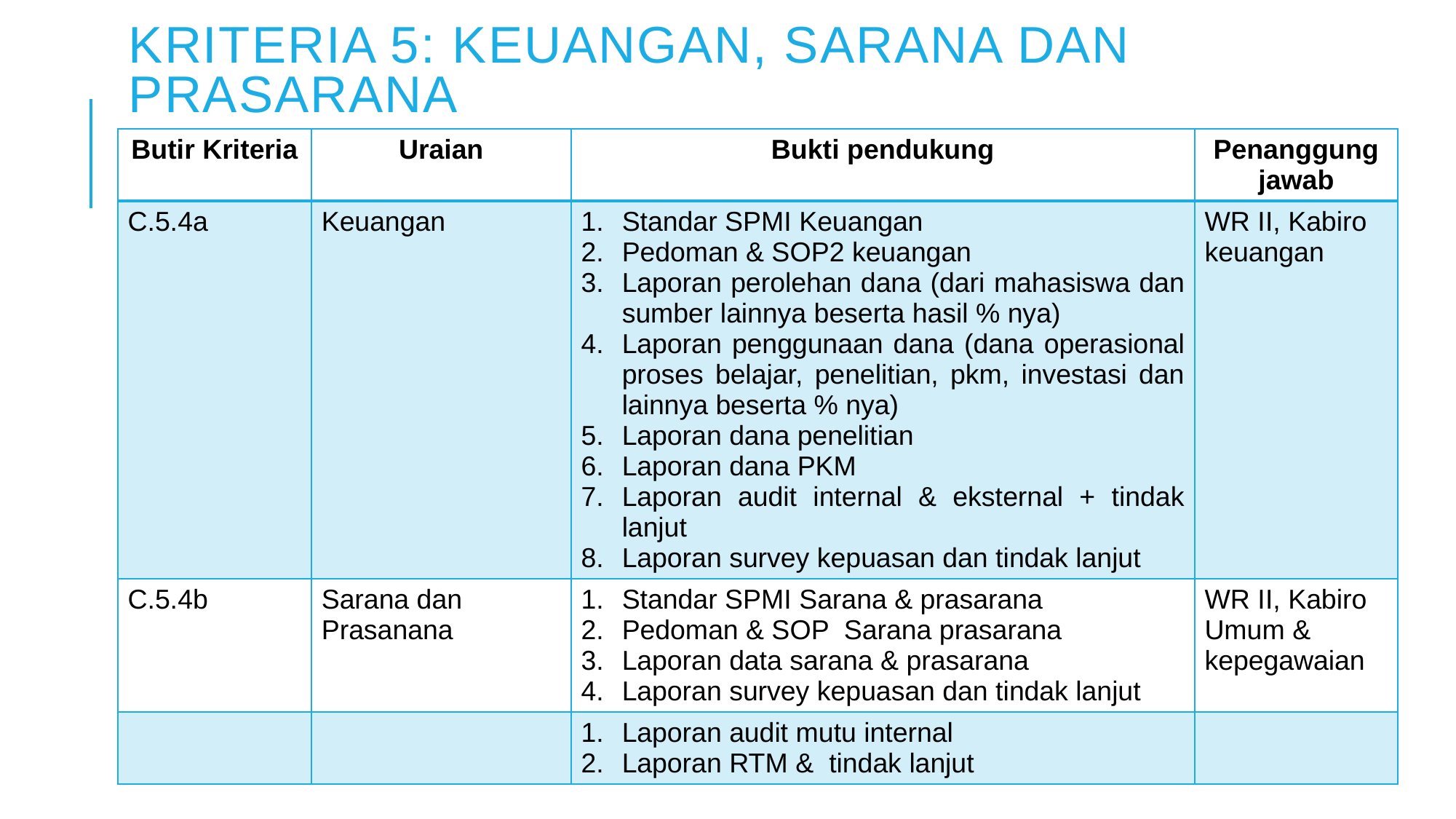

# KRITERIA 5: KEUANGAN, SARANA DAN PRASARANA
| Butir Kriteria | Uraian | Bukti pendukung | Penanggung jawab |
| --- | --- | --- | --- |
| C.5.4a | Keuangan | Standar SPMI Keuangan Pedoman & SOP2 keuangan Laporan perolehan dana (dari mahasiswa dan sumber lainnya beserta hasil % nya) Laporan penggunaan dana (dana operasional proses belajar, penelitian, pkm, investasi dan lainnya beserta % nya) Laporan dana penelitian Laporan dana PKM Laporan audit internal & eksternal + tindak lanjut Laporan survey kepuasan dan tindak lanjut | WR II, Kabiro keuangan |
| C.5.4b | Sarana dan Prasanana | Standar SPMI Sarana & prasarana Pedoman & SOP Sarana prasarana Laporan data sarana & prasarana Laporan survey kepuasan dan tindak lanjut | WR II, Kabiro Umum & kepegawaian |
|  |  | Laporan audit mutu internal Laporan RTM & tindak lanjut |  |